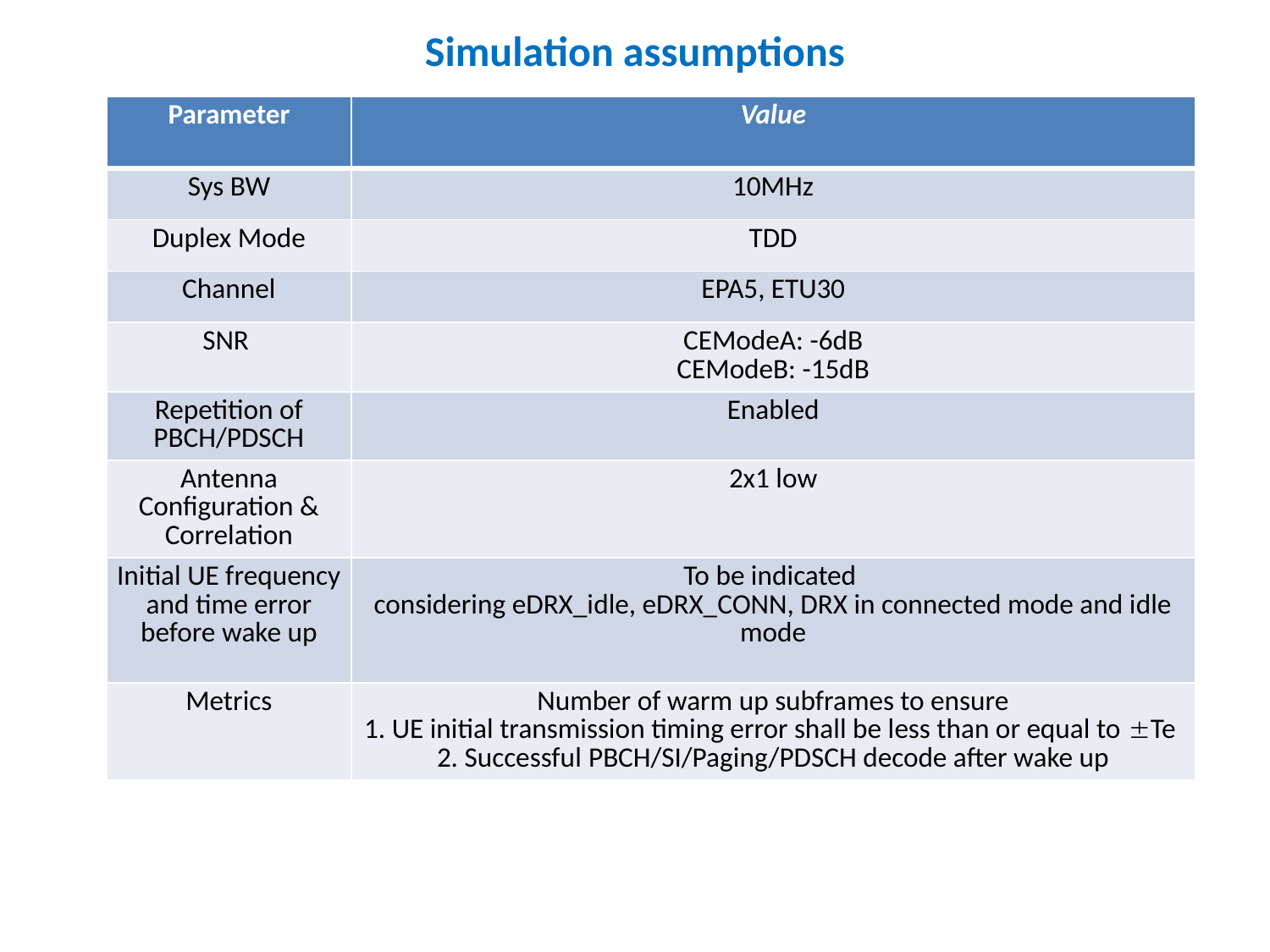

# Simulation assumptions
| Parameter | Value |
| --- | --- |
| Sys BW | 10MHz |
| Duplex Mode | TDD |
| Channel | EPA5, ETU30 |
| SNR | CEModeA: -6dB CEModeB: -15dB |
| Repetition of PBCH/PDSCH | Enabled |
| Antenna Configuration & Correlation | 2x1 low |
| Initial UE frequency and time error before wake up | To be indicated considering eDRX\_idle, eDRX\_CONN, DRX in connected mode and idle mode |
| Metrics | Number of warm up subframes to ensure 1. UE initial transmission timing error shall be less than or equal to ±Te 2. Successful PBCH/SI/Paging/PDSCH decode after wake up |